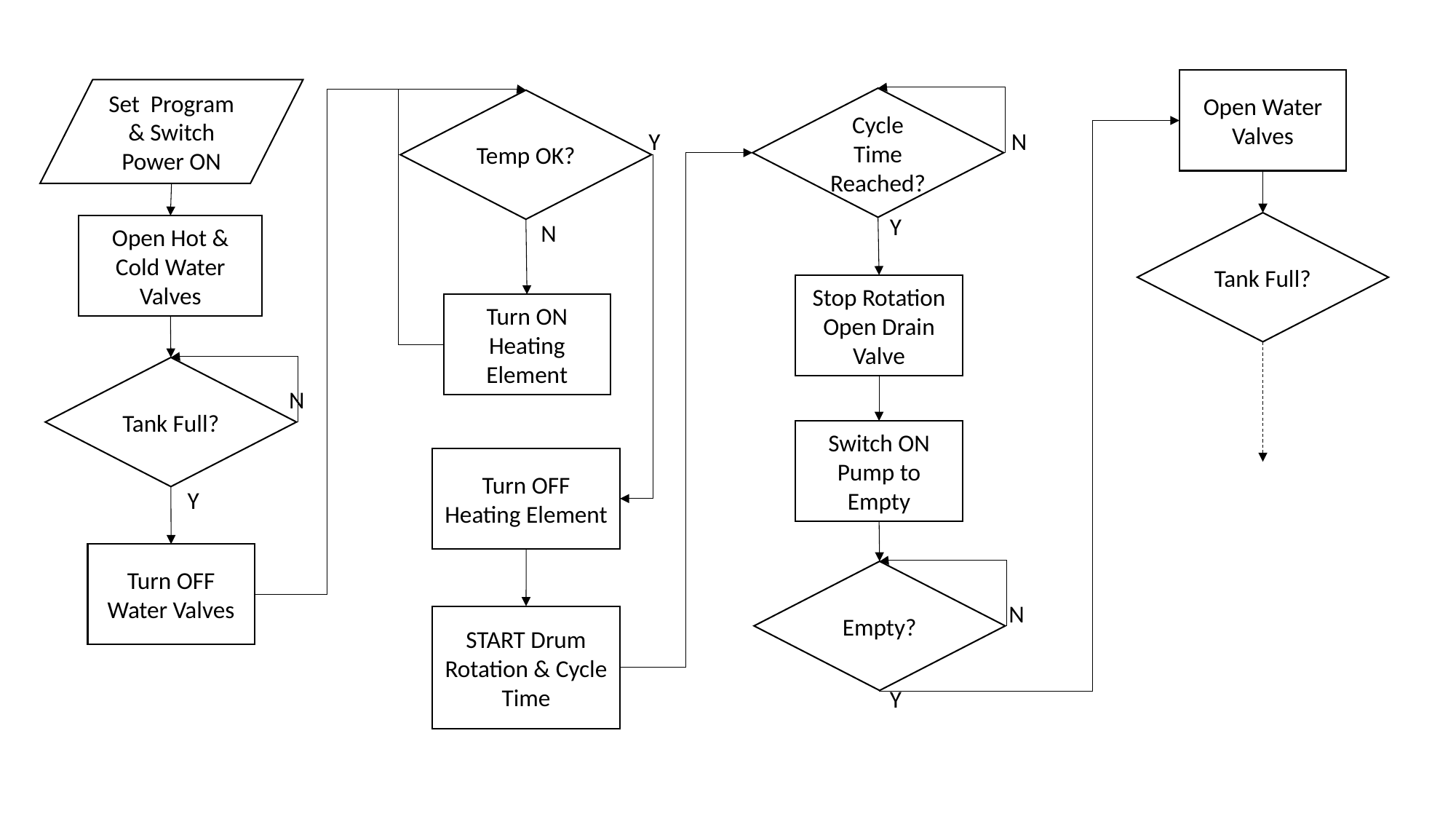

Open Water Valves
Set  Program & Switch Power ON
Cycle Time Reached?
Temp OK?
Y
N
Y
Tank Full?
N
Open Hot & Cold Water Valves
Stop Rotation
Open Drain Valve
Turn ON Heating Element
Tank Full?
N
Switch ON Pump to Empty
Turn OFF Heating Element
Y
Turn OFF Water Valves
Empty?
N
START Drum Rotation & Cycle Time
Y